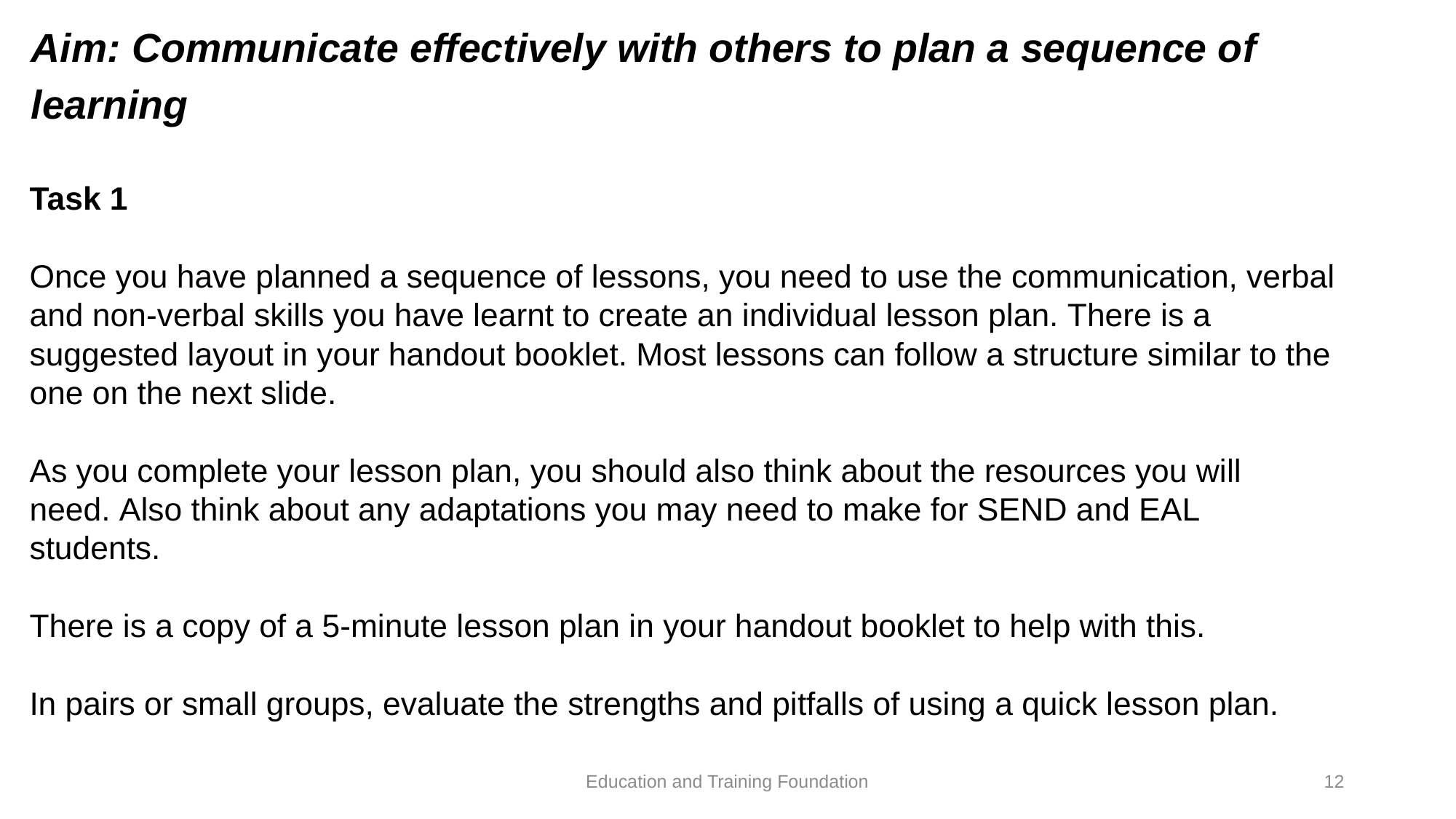

#
Aim: Communicate effectively with others to plan a sequence of learning
Task 1

Once you have planned a sequence of lessons, you need to use the communication, verbal and non-verbal skills you have learnt to create an individual lesson plan. There is a suggested layout in your handout booklet. Most lessons can follow a structure similar to the one on the next slide.

As you complete your lesson plan, you should also think about the resources you will need. Also think about any adaptations you may need to make for SEND and EAL students.

There is a copy of a 5-minute lesson plan in your handout booklet to help with this.

In pairs or small groups, evaluate the strengths and pitfalls of using a quick lesson plan.
Education and Training Foundation
12